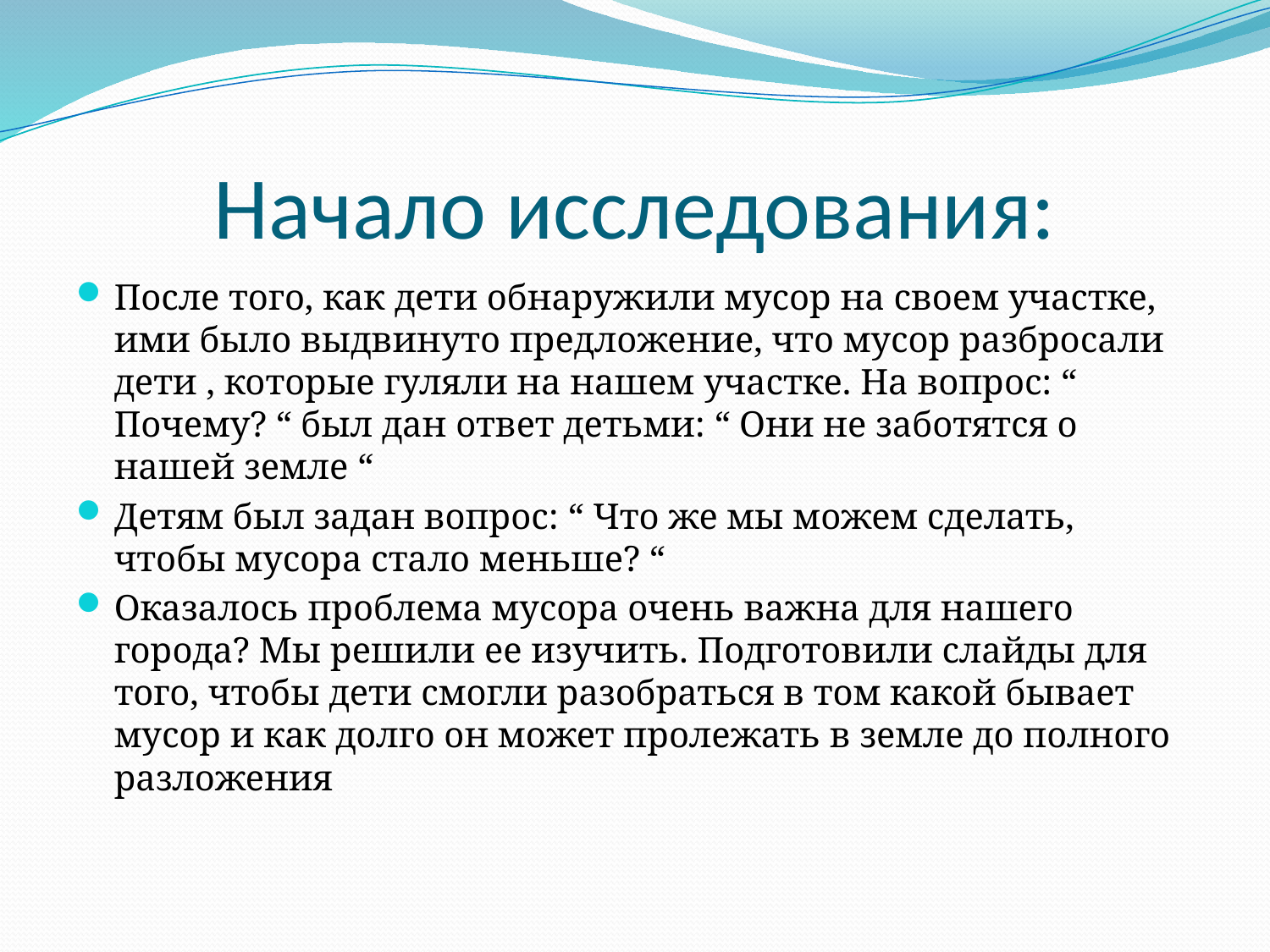

# Начало исследования:
После того, как дети обнаружили мусор на своем участке, ими было выдвинуто предложение, что мусор разбросали дети , которые гуляли на нашем участке. На вопрос: “ Почему? “ был дан ответ детьми: “ Они не заботятся о нашей земле “
Детям был задан вопрос: “ Что же мы можем сделать, чтобы мусора стало меньше? “
Оказалось проблема мусора очень важна для нашего города? Мы решили ее изучить. Подготовили слайды для того, чтобы дети смогли разобраться в том какой бывает мусор и как долго он может пролежать в земле до полного разложения